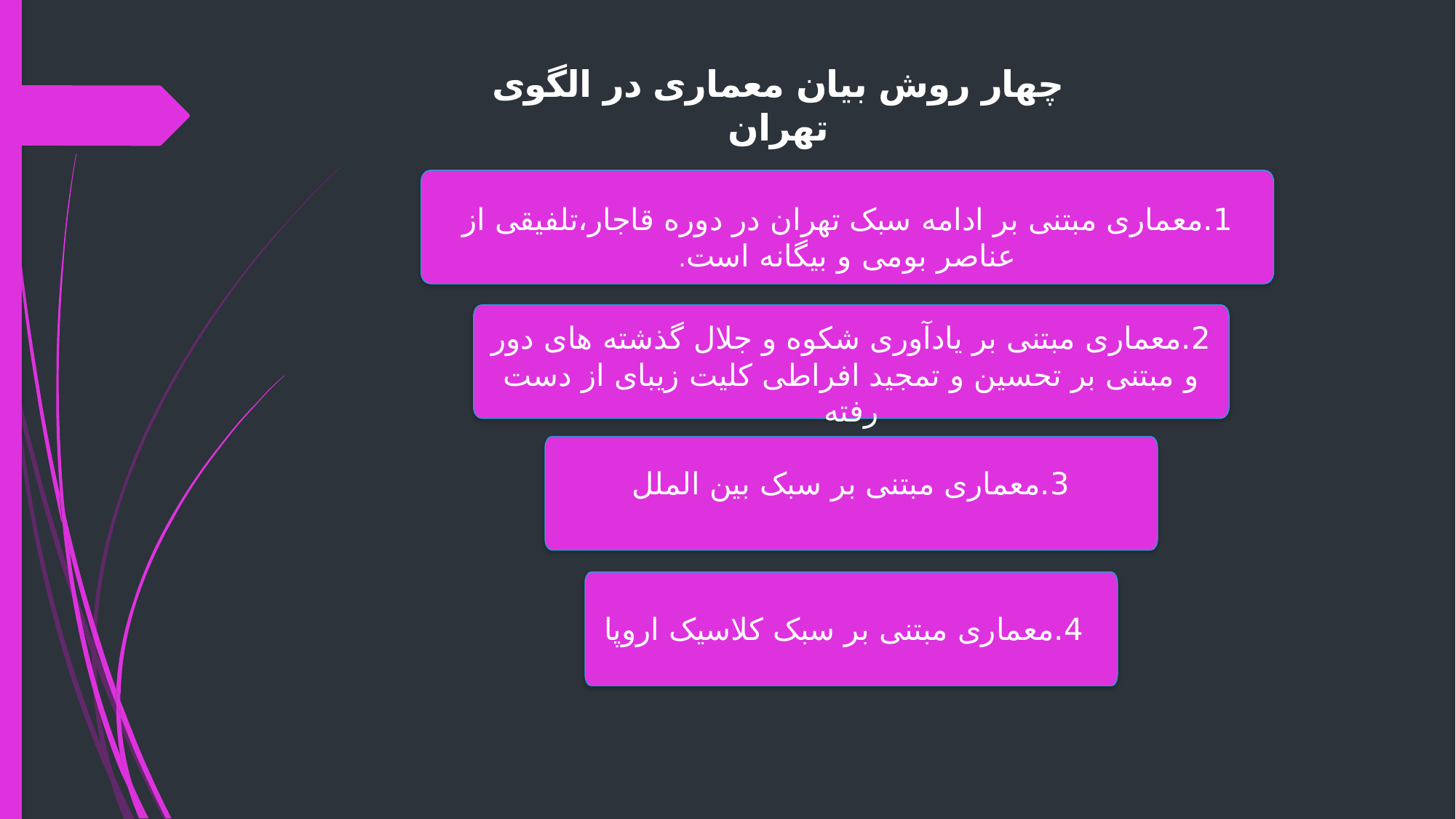

چهار روش بیان معماری در الگوی تهران

1.معماری مبتنی بر ادامه سبک تهران در دوره قاجار،تلفیقی از عناصر بومی و بیگانه است.

2.معماری مبتنی بر یادآوری شکوه و جلال گذشته های دور و مبتنی بر تحسین و تمجید افراطی کلیت زیبای از دست رفته

3.معماری مبتنی بر سبک بین الملل

4.معماری مبتنی بر سبک کلاسیک اروپا